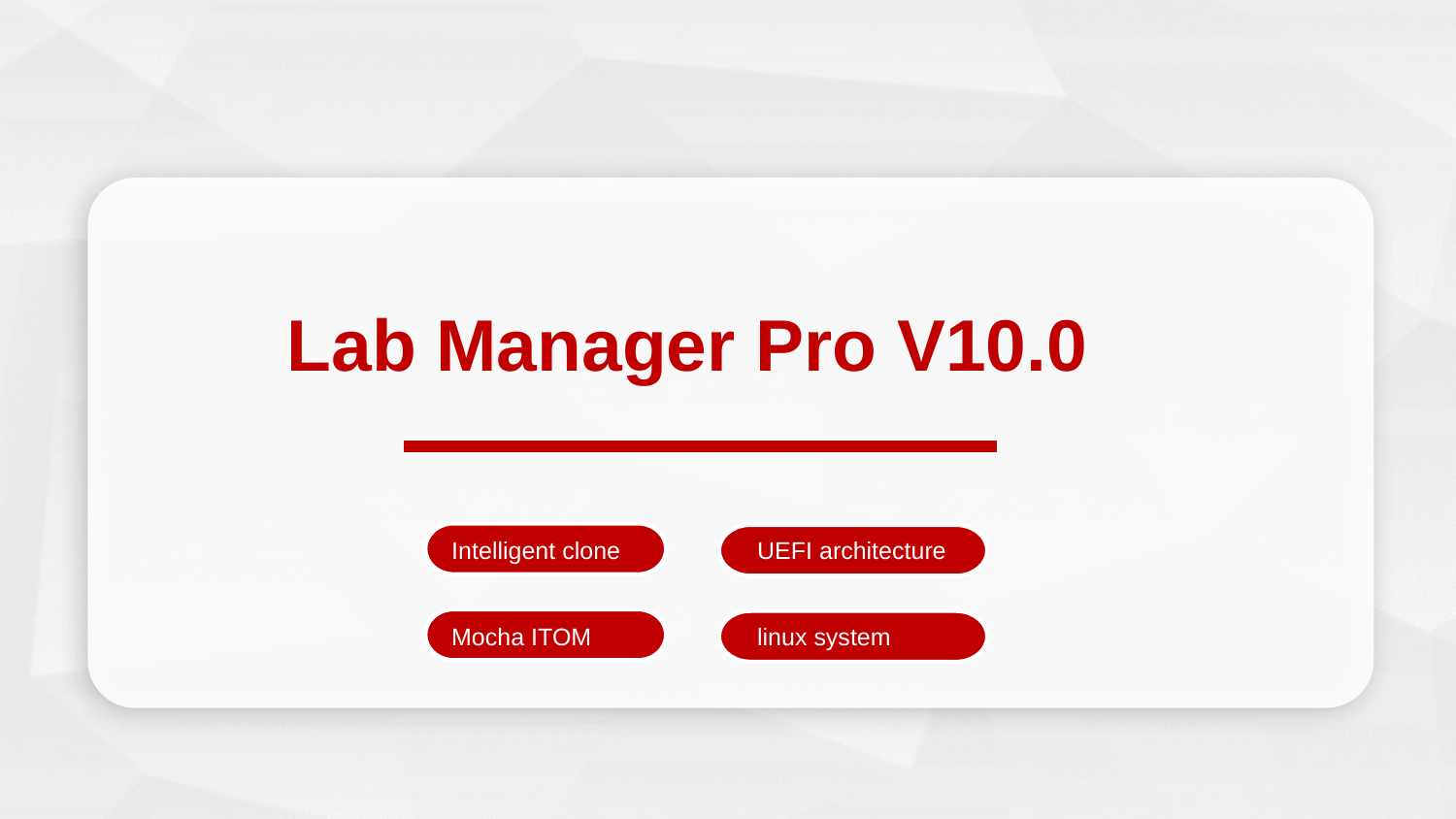

Lab Manager Pro V10.0

Intelligent clone

UEFI architecture

Mocha ITOM

linux system